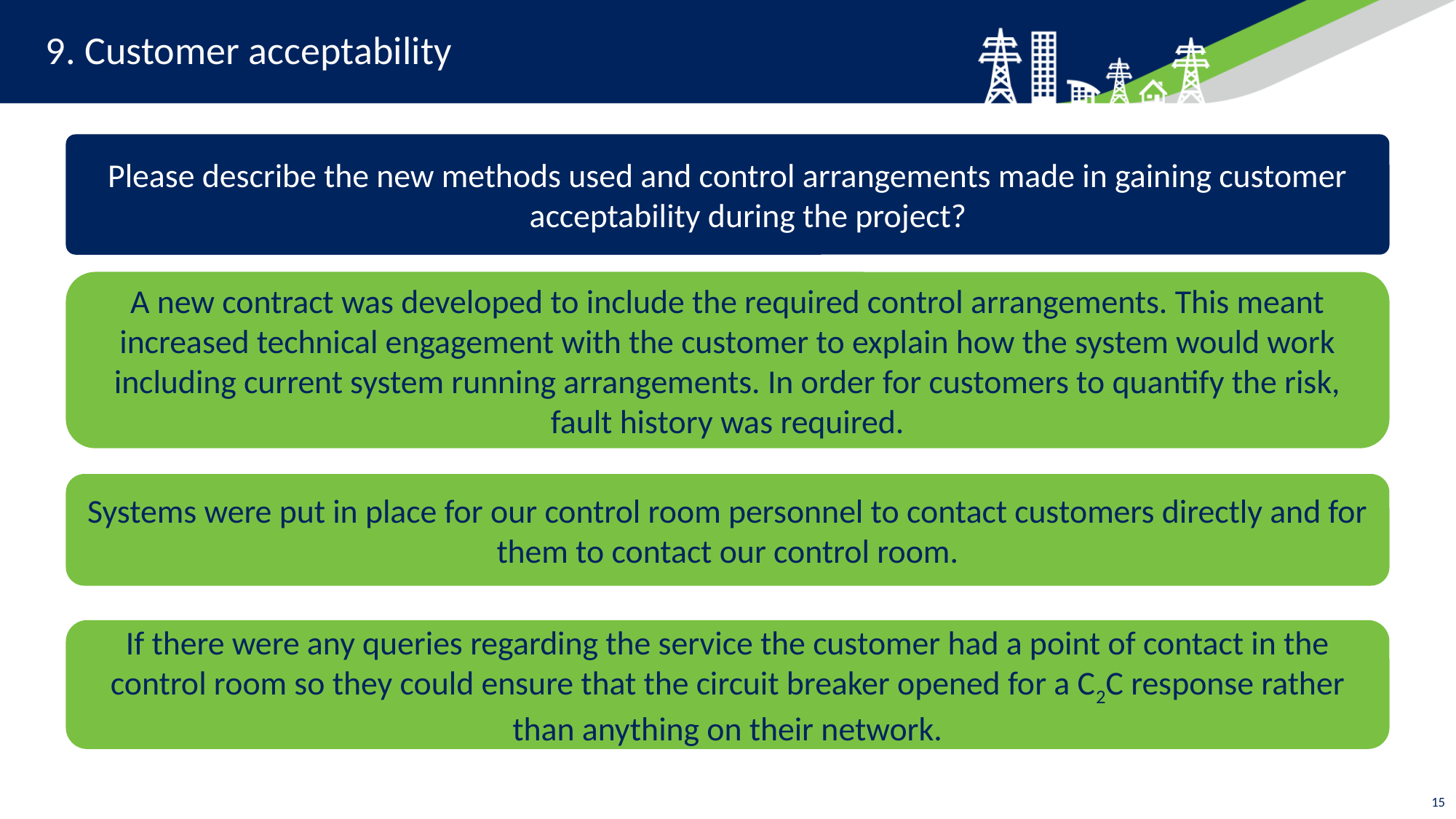

# 9. Customer acceptability
Please describe the new methods used and control arrangements made in gaining customer acceptability during the project?
A new contract was developed to include the required control arrangements. This meant increased technical engagement with the customer to explain how the system would work including current system running arrangements. In order for customers to quantify the risk, fault history was required.
Systems were put in place for our control room personnel to contact customers directly and for them to contact our control room.
If there were any queries regarding the service the customer had a point of contact in the control room so they could ensure that the circuit breaker opened for a C2C response rather than anything on their network.

.